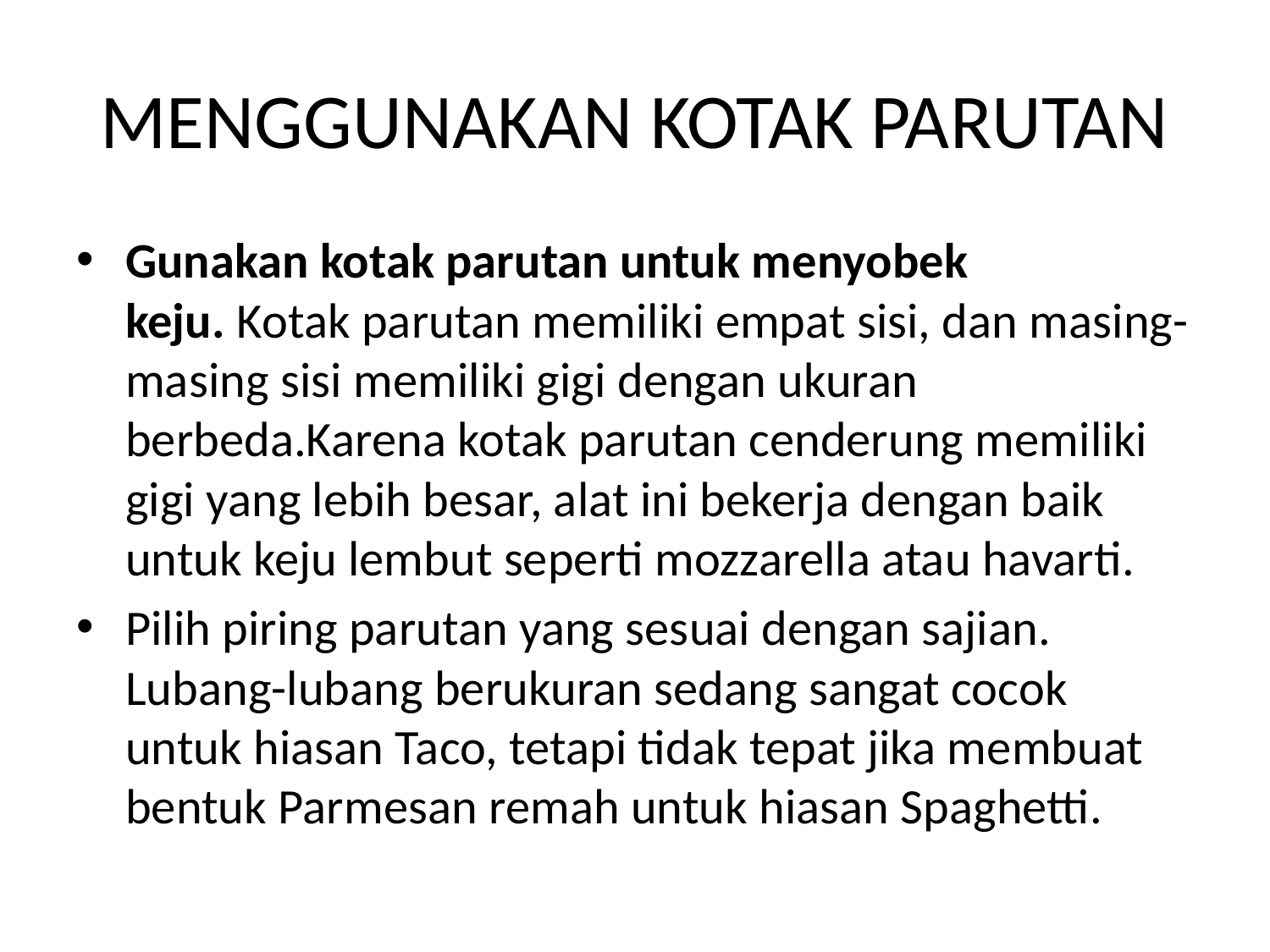

# MENGGUNAKAN KOTAK PARUTAN
Gunakan kotak parutan untuk menyobek keju. Kotak parutan memiliki empat sisi, dan masing-masing sisi memiliki gigi dengan ukuran berbeda.Karena kotak parutan cenderung memiliki gigi yang lebih besar, alat ini bekerja dengan baik untuk keju lembut seperti mozzarella atau havarti.
Pilih piring parutan yang sesuai dengan sajian. Lubang-lubang berukuran sedang sangat cocok untuk hiasan Taco, tetapi tidak tepat jika membuat bentuk Parmesan remah untuk hiasan Spaghetti.